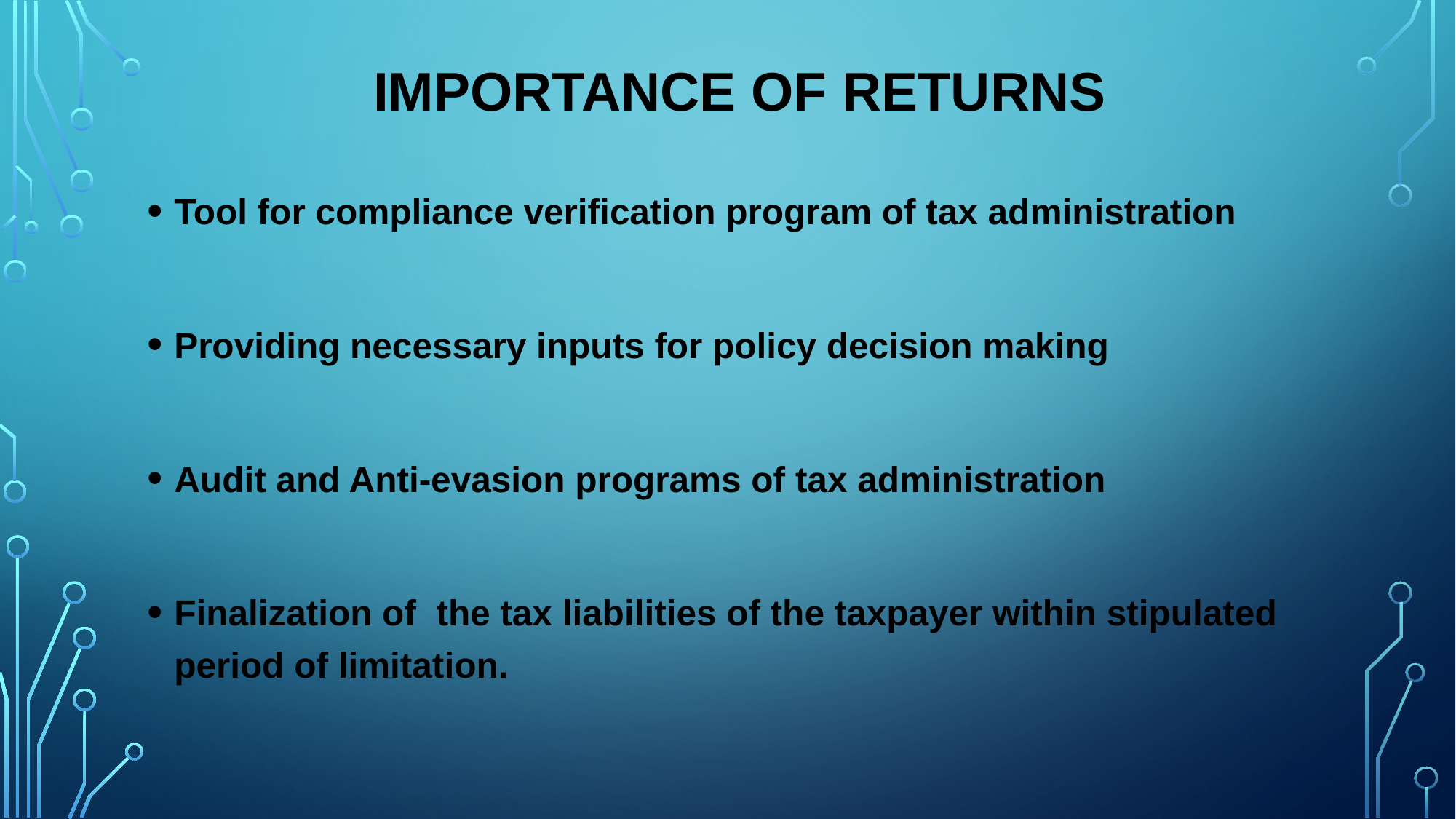

# Importance of Returns
Tool for compliance verification program of tax administration

Providing necessary inputs for policy decision making

Audit and Anti-evasion programs of tax administration

Finalization of  the tax liabilities of the taxpayer within stipulated period of limitation.